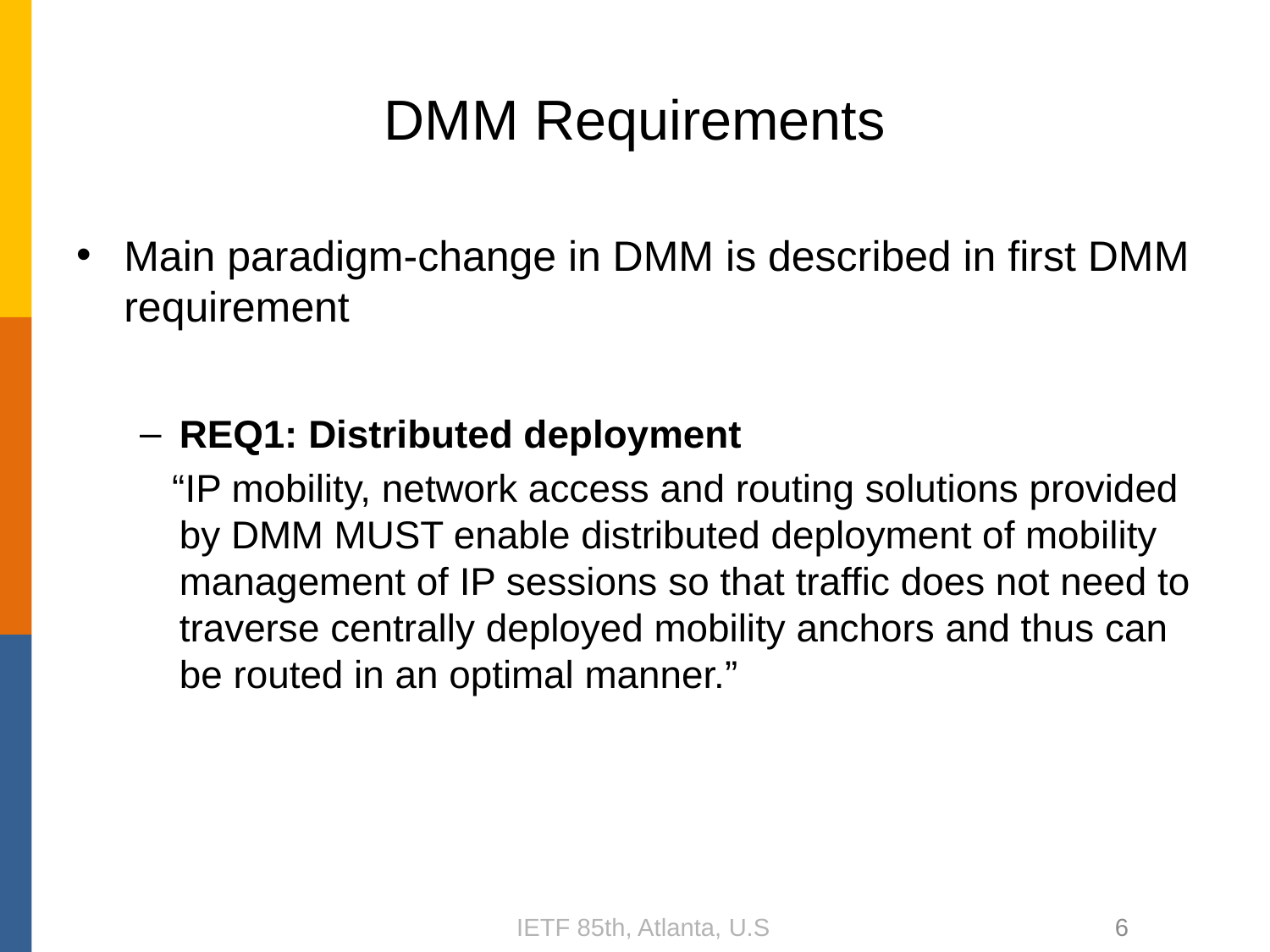

# DMM Requirements
Main paradigm-change in DMM is described in first DMM requirement

REQ1: Distributed deployment
   “IP mobility, network access and routing solutions provided by DMM MUST enable distributed deployment of mobility management of IP sessions so that traffic does not need to traverse centrally deployed mobility anchors and thus can be routed in an optimal manner.”
IETF 85th, Atlanta, U.S
6